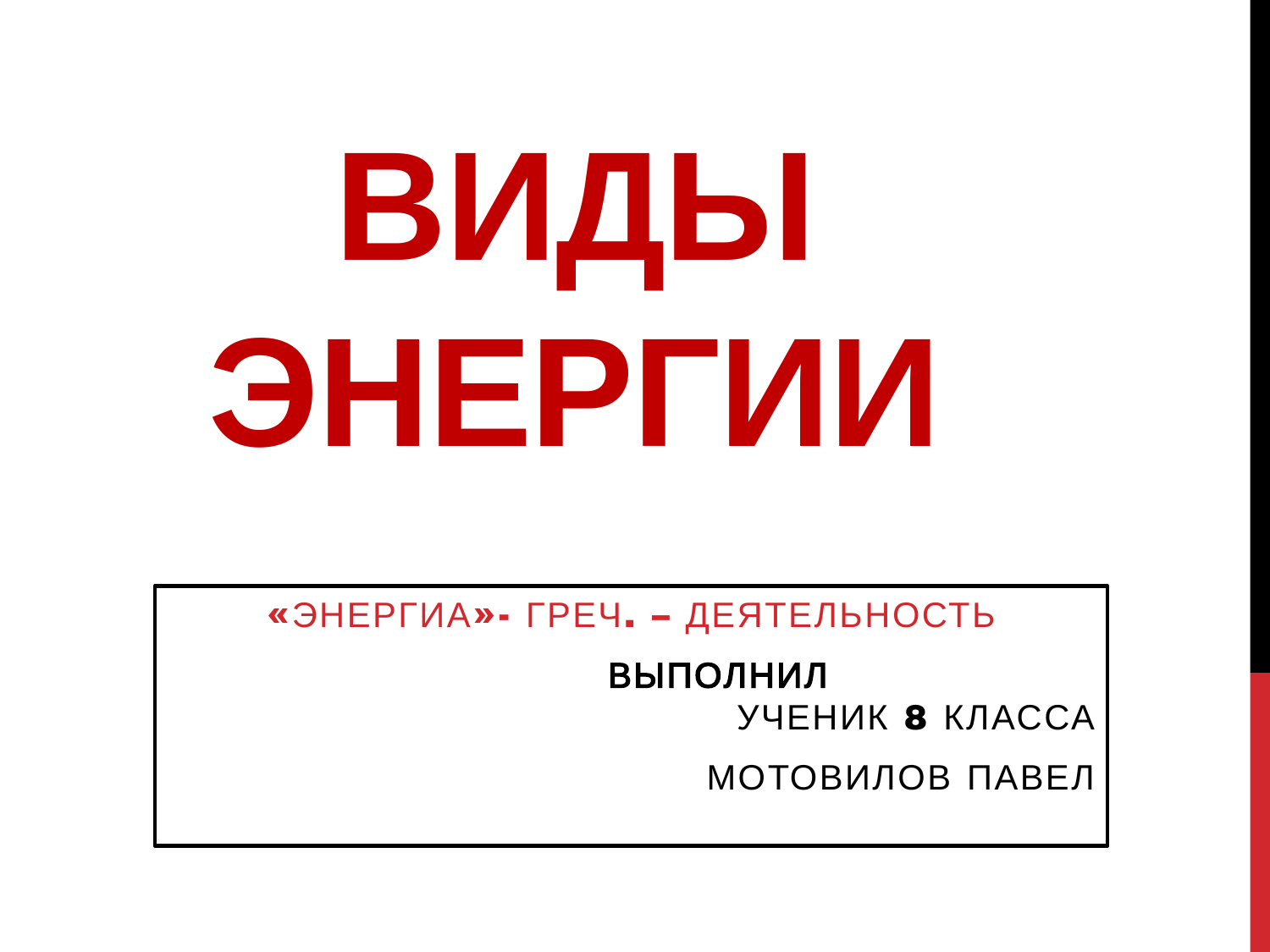

# ВИДЫ ЭНЕРГИИ
«Энергиа»- греч. – деятельность
                               Выполнил                                 Ученик 8 класса
Мотовилов Павел